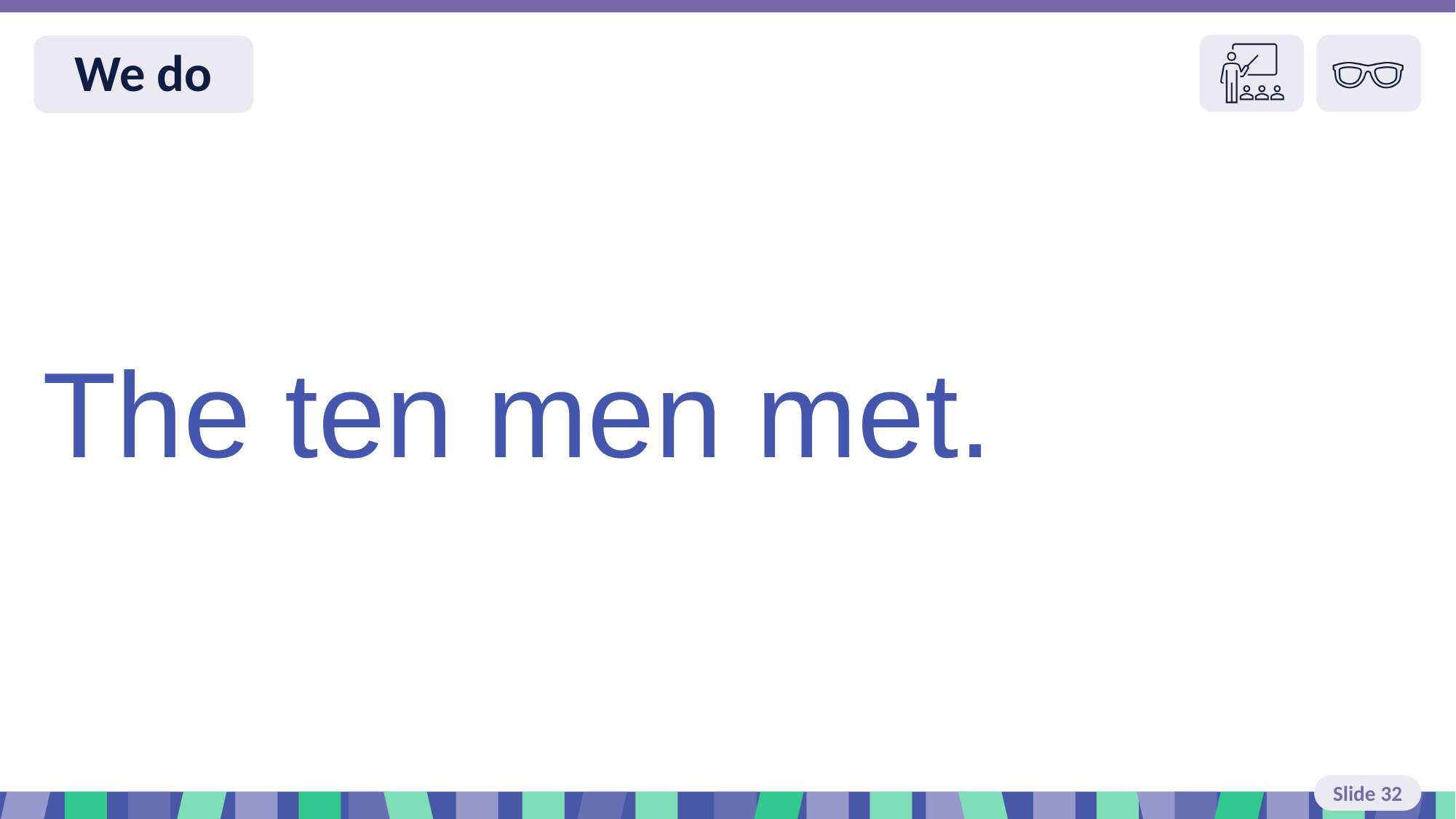

Slide 32 We do read
The ten men met.